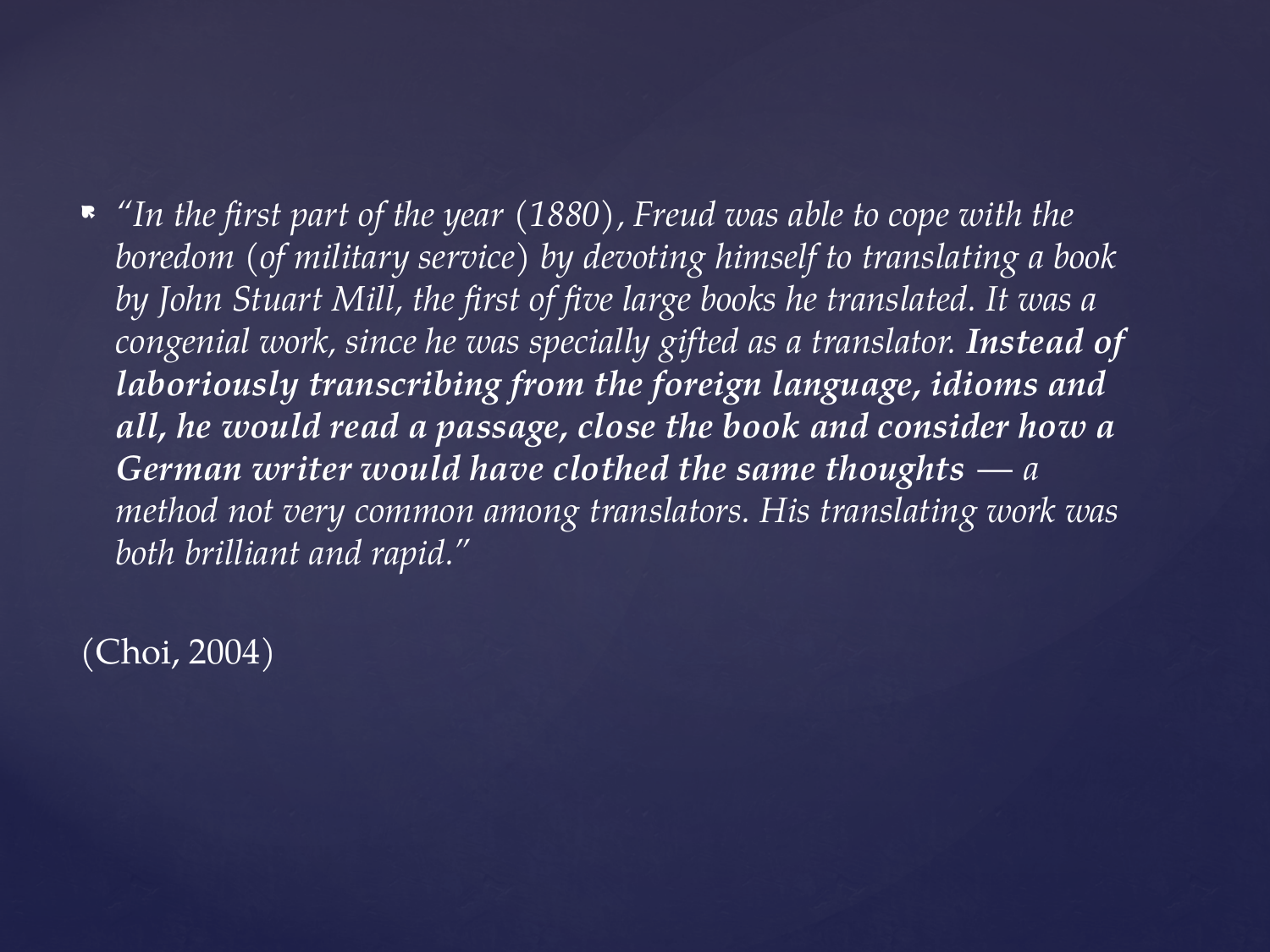

“In the first part of the year (1880), Freud was able to cope with the boredom (of military service) by devoting himself to translating a book by John Stuart Mill, the first of five large books he translated. It was a congenial work, since he was specially gifted as a translator. Instead of laboriously transcribing from the foreign language, idioms and all, he would read a passage, close the book and consider how a German writer would have clothed the same thoughts ― a method not very common among translators. His translating work was both brilliant and rapid.”

(Choi, 2004)
#